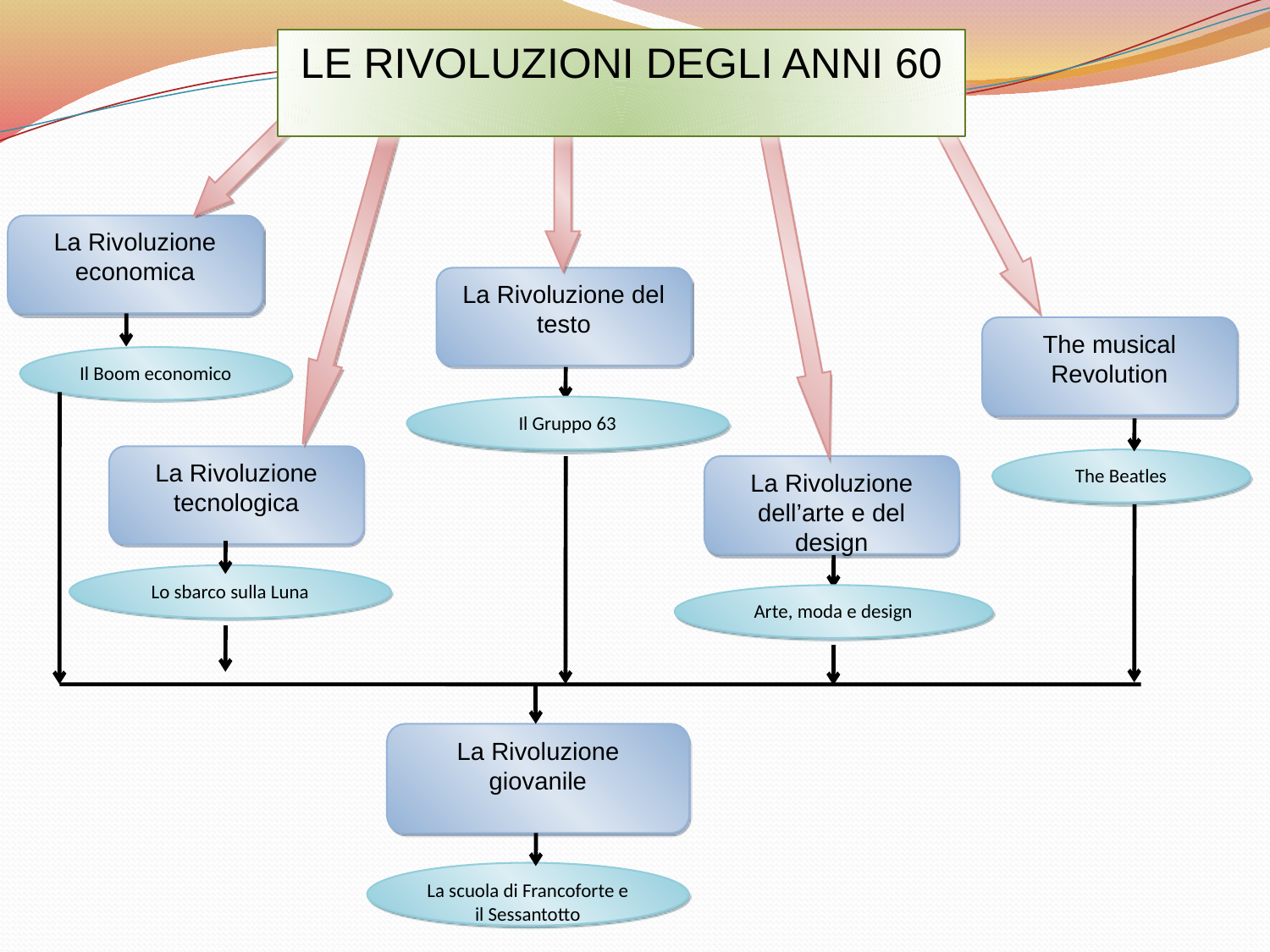

LE RIVOLUZIONI DEGLI ANNI 60

La Rivoluzione economica
La Rivoluzione del testo
The musical Revolution
Il Boom economico
Il Gruppo 63
La Rivoluzione tecnologica
The Beatles
La Rivoluzione dell’arte e del design
Lo sbarco sulla Luna
Arte, moda e design
La Rivoluzione giovanile

La scuola di Francoforte e il Sessantotto